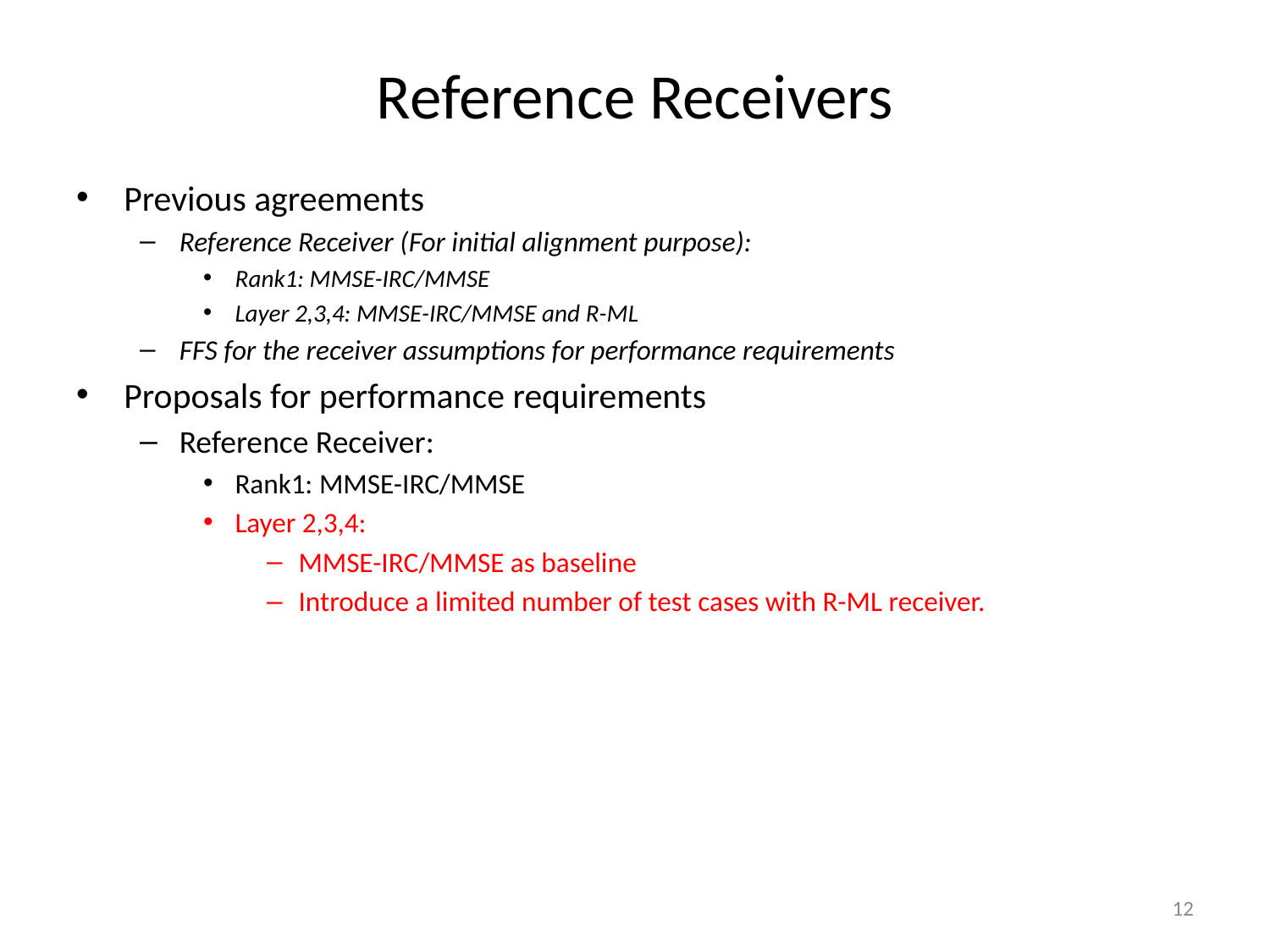

# Reference Receivers
Previous agreements
Reference Receiver (For initial alignment purpose):
Rank1: MMSE-IRC/MMSE
Layer 2,3,4: MMSE-IRC/MMSE and R-ML
FFS for the receiver assumptions for performance requirements
Proposals for performance requirements
Reference Receiver:
Rank1: MMSE-IRC/MMSE
Layer 2,3,4:
MMSE-IRC/MMSE as baseline
Introduce a limited number of test cases with R-ML receiver.
12